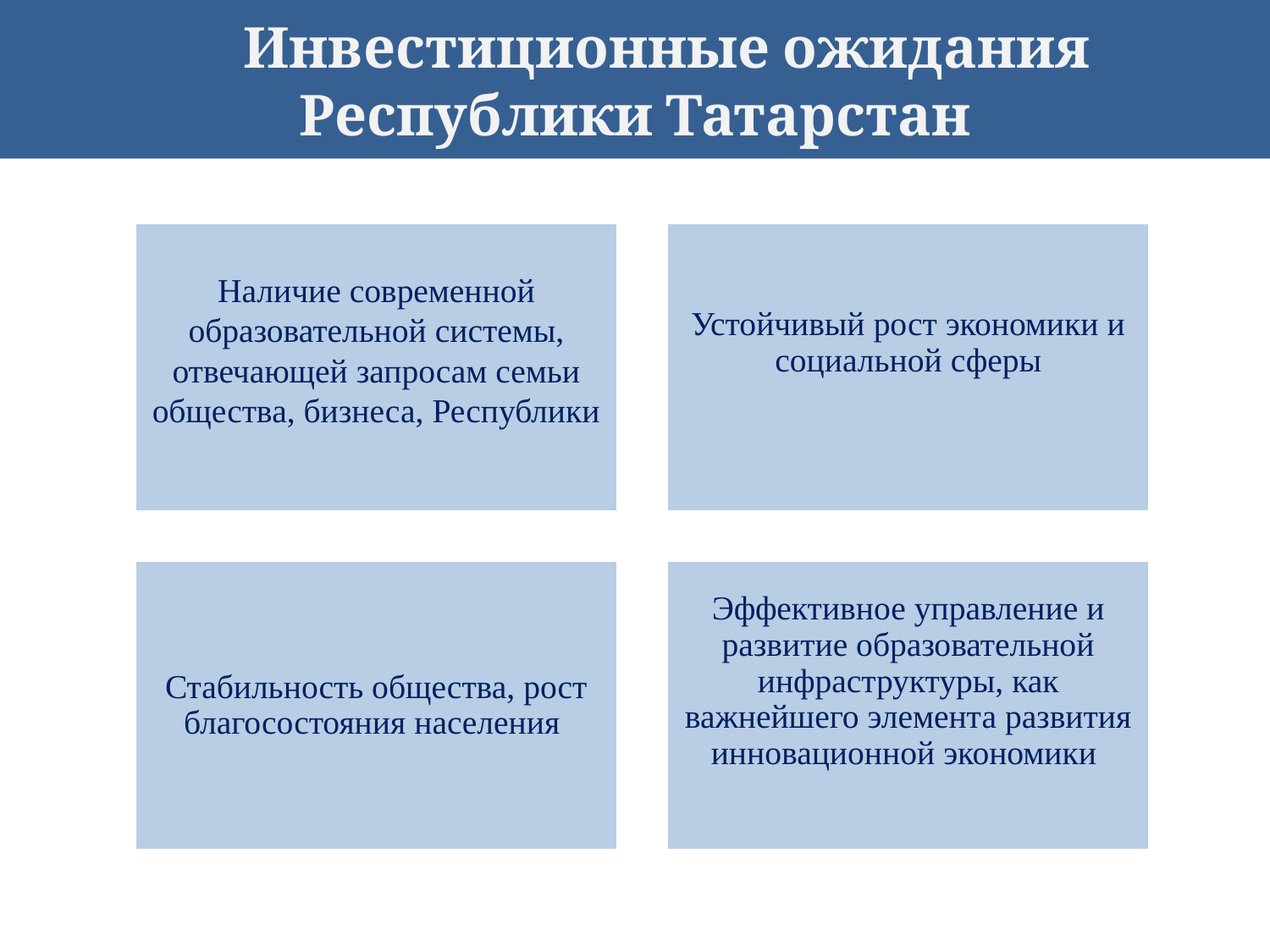

# Инвестиционные ожидания Республики Татарстан
Наличие современной образовательной системы, отвечающей запросам семьи общества, бизнеса, Республики

Устойчивый рост экономики и социальной сферы

Стабильность общества, рост благосостояния населения
Эффективное управление и развитие образовательной инфраструктуры, как важнейшего элемента развития инновационной экономики